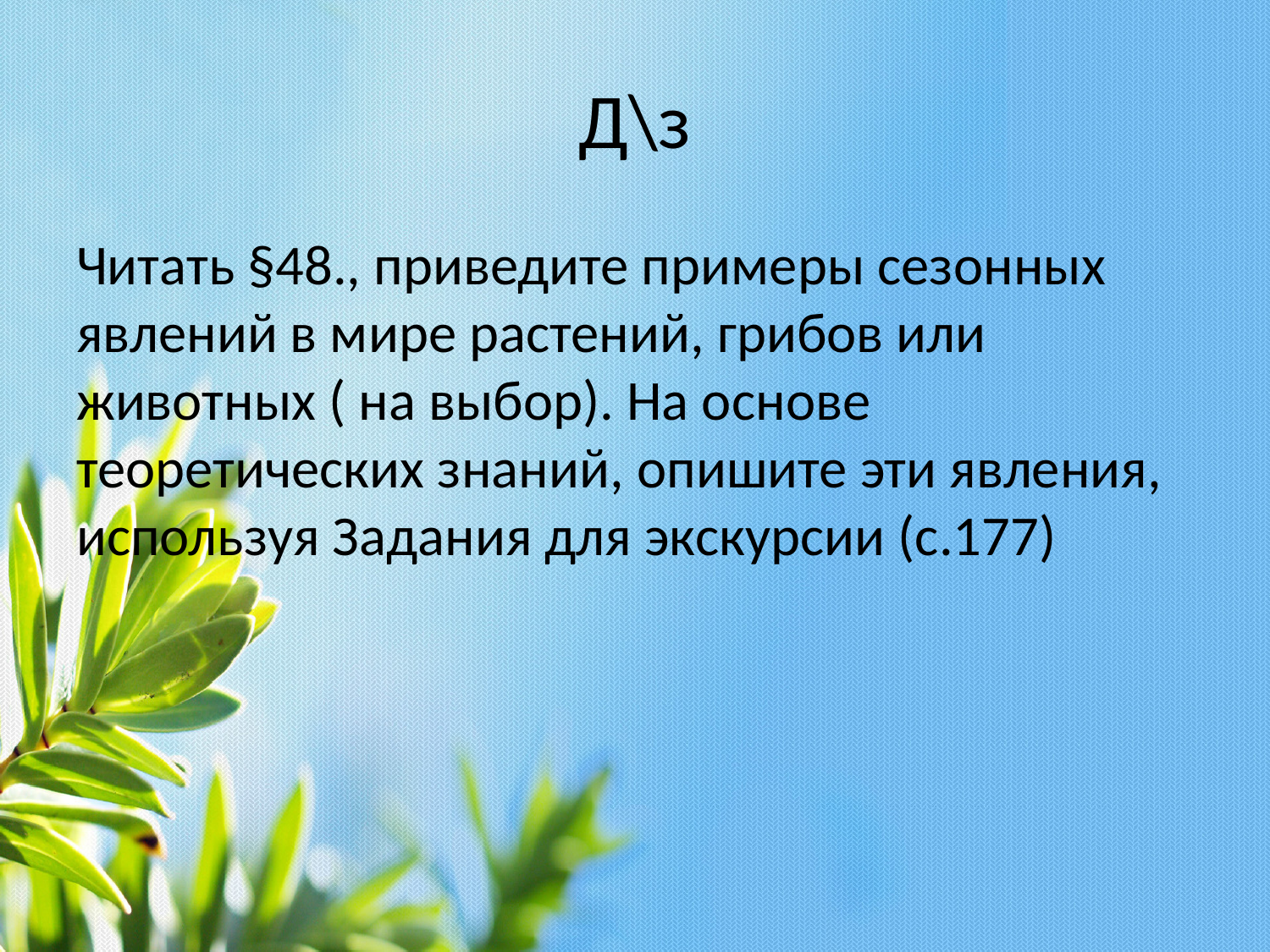

# Д\з
Читать §48., приведите примеры сезонных явлений в мире растений, грибов или животных ( на выбор). На основе теоретических знаний, опишите эти явления, используя Задания для экскурсии (с.177)